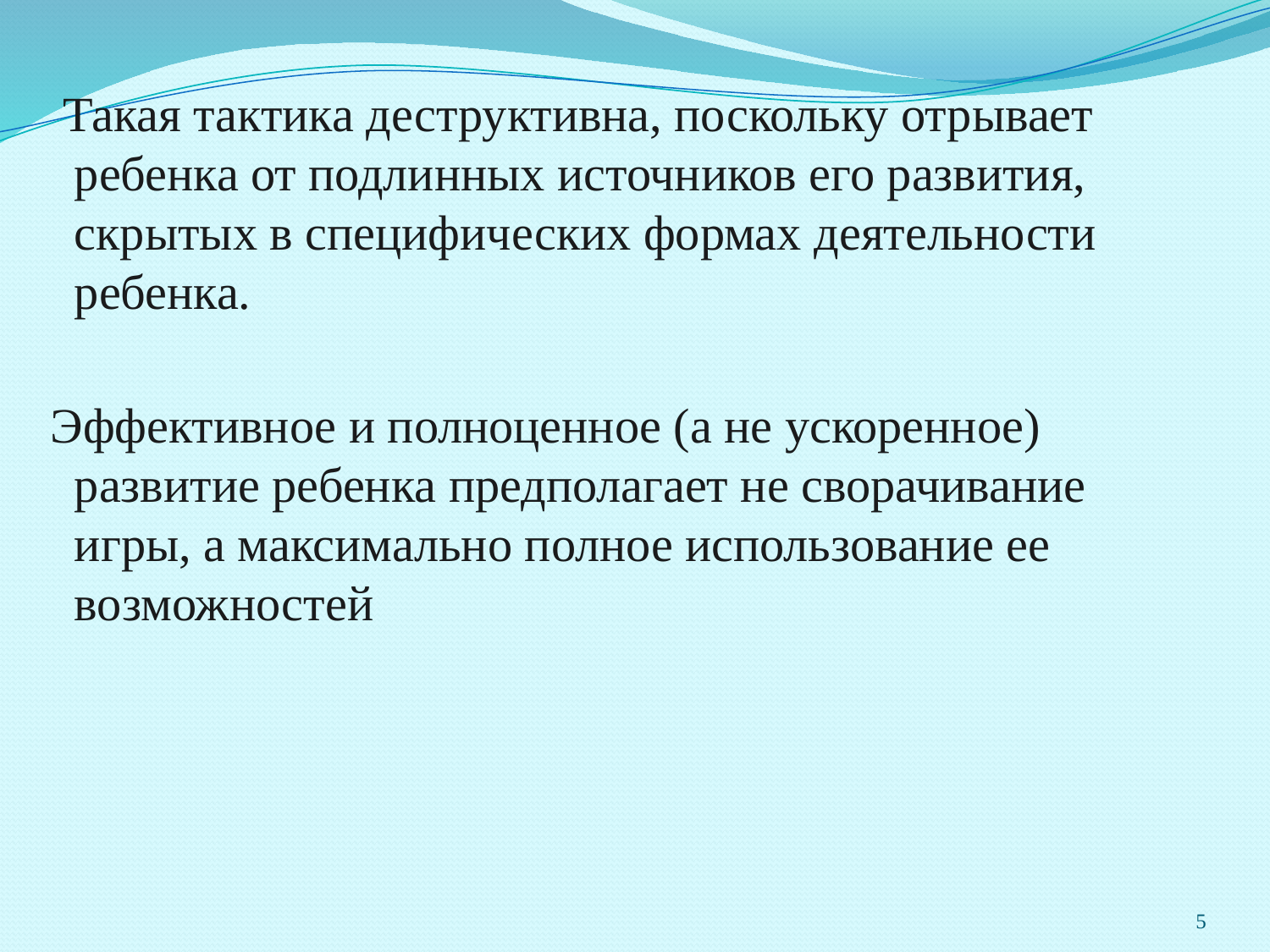

Такая тактика деструктивна, поскольку отрывает ребенка от подлинных источников его развития, скрытых в специфических формах деятельности ребенка.

Эффективное и полноценное (а не ускоренное) развитие ребенка предполагает не сворачивание игры, а максимально полное использование ее возможностей

5